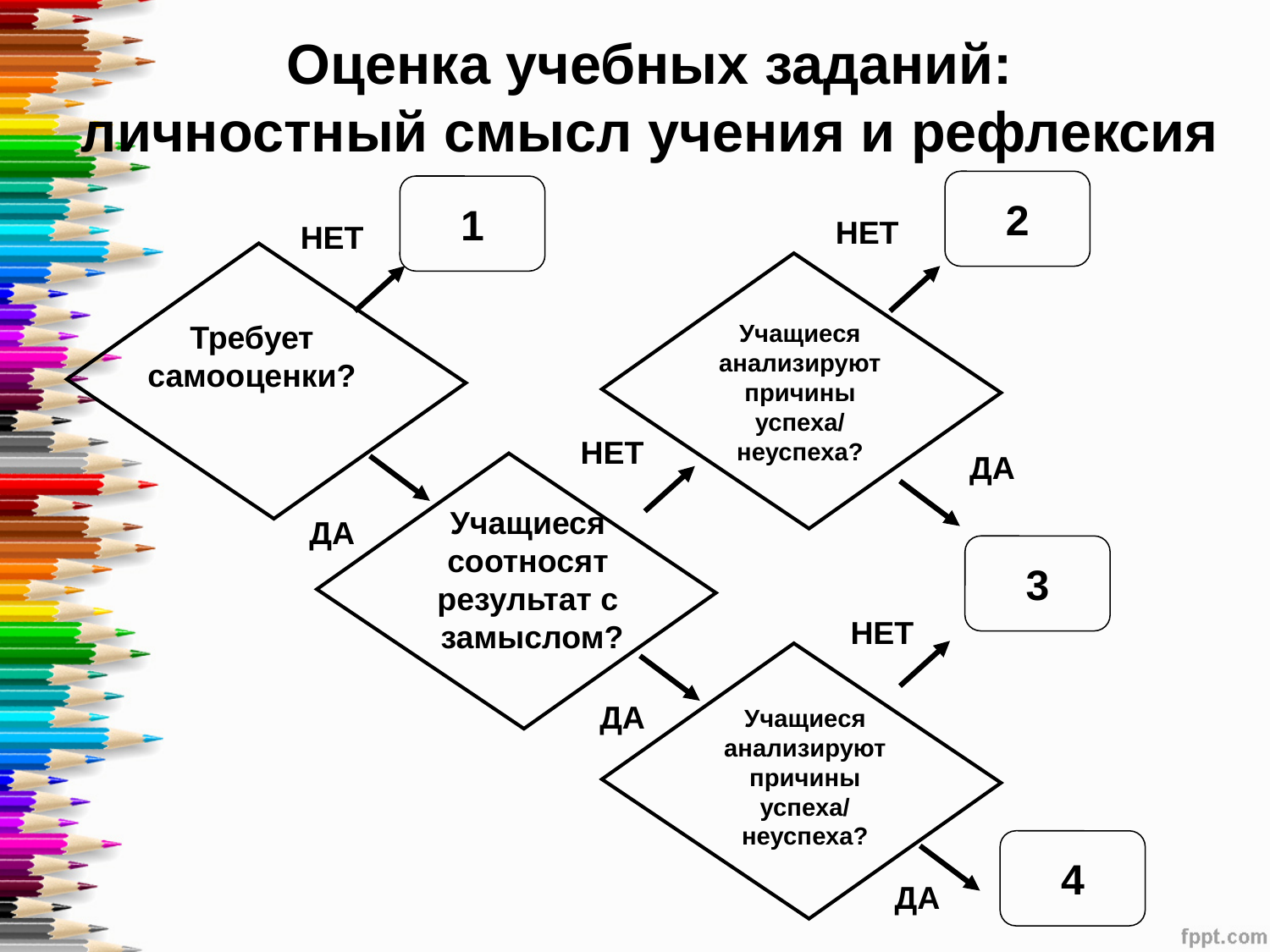

Оценка учебных заданий:
личностный смысл учения и рефлексия
2
1
НЕТ
НЕТ

Требует
самооценки?
Учащиеся
анализируют
причины
успеха/ неуспеха?
НЕТ
ДА

Учащиеся
соотносят
результат с
 замыслом?
ДА
3
НЕТ

ДА
Учащиеся
анализируют
причины
успеха/ неуспеха?
4

ДА